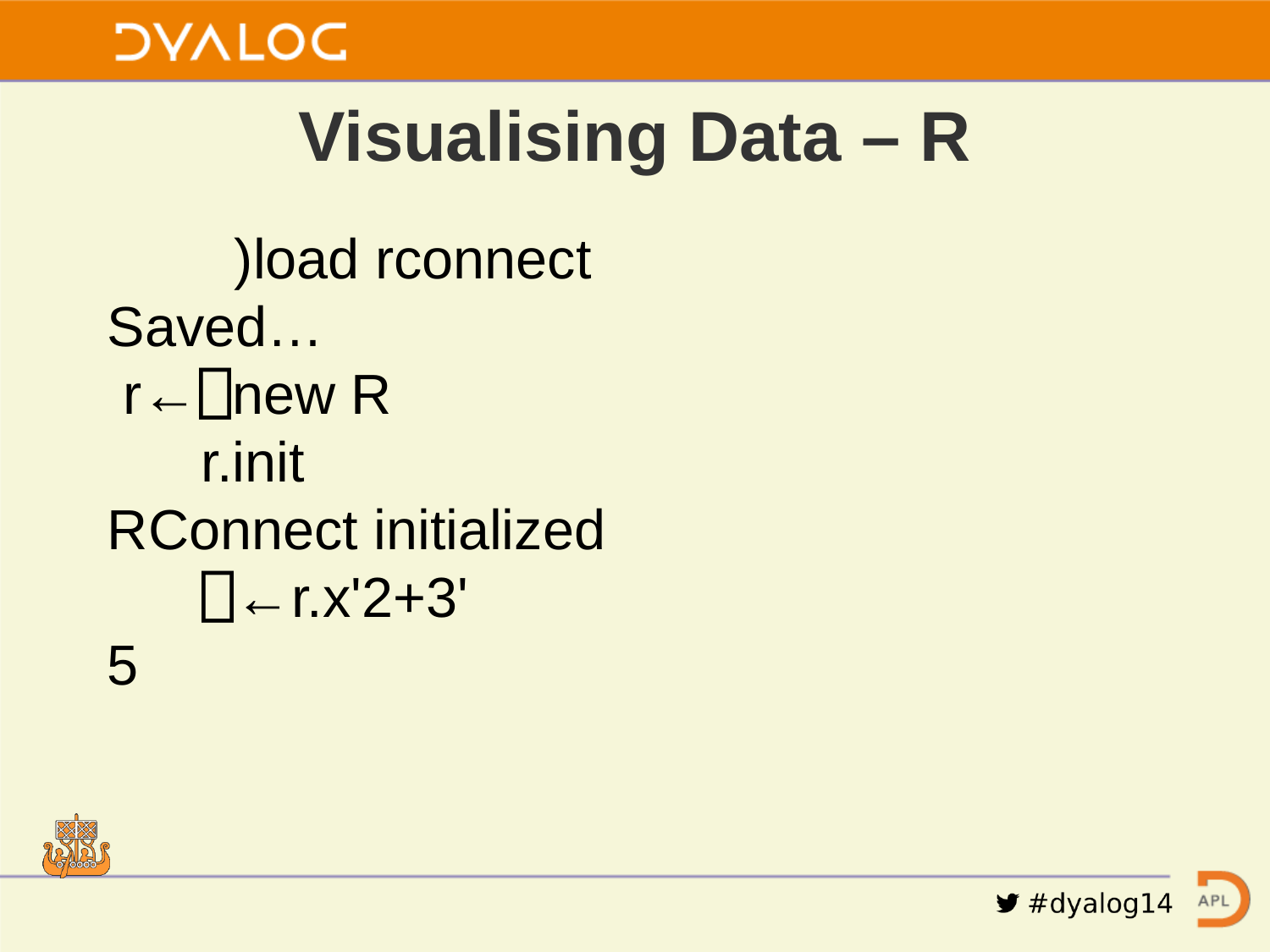

# Visualising Data – R
	)load rconnect
Saved…
 r←⎕new R
      r.init
RConnect initialized
      ⎕←r.x'2+3'
5